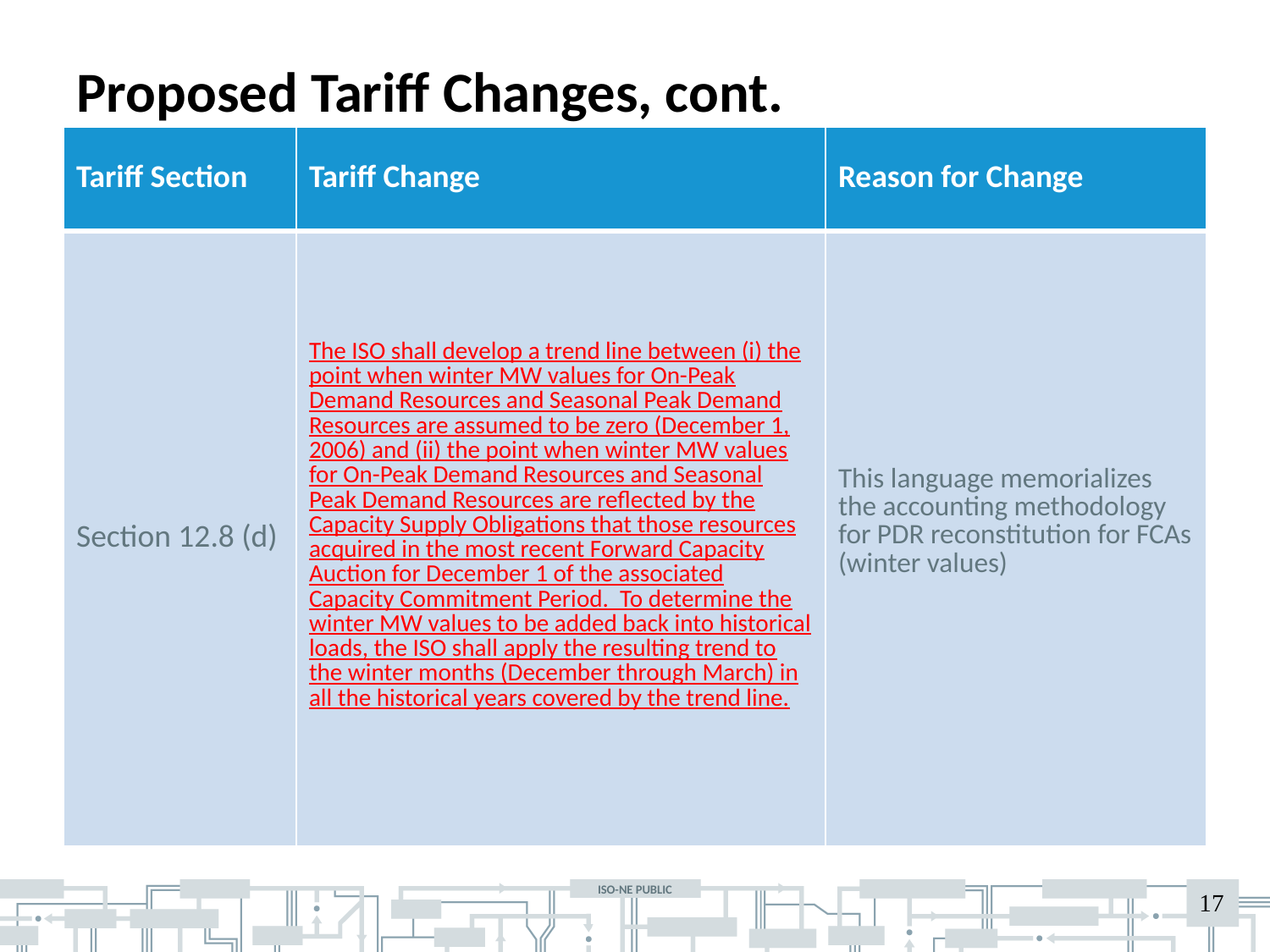

# Proposed Tariff Changes, cont.
| Tariff Section | Tariff Change | Reason for Change |
| --- | --- | --- |
| Section 12.8 (d) | The ISO shall develop a trend line between (i) the point when winter MW values for On-Peak Demand Resources and Seasonal Peak Demand Resources are assumed to be zero (December 1, 2006) and (ii) the point when winter MW values for On-Peak Demand Resources and Seasonal Peak Demand Resources are reflected by the Capacity Supply Obligations that those resources acquired in the most recent Forward Capacity Auction for December 1 of the associated Capacity Commitment Period. To determine the winter MW values to be added back into historical loads, the ISO shall apply the resulting trend to the winter months (December through March) in all the historical years covered by the trend line. | This language memorializes the accounting methodology for PDR reconstitution for FCAs (winter values) |
17